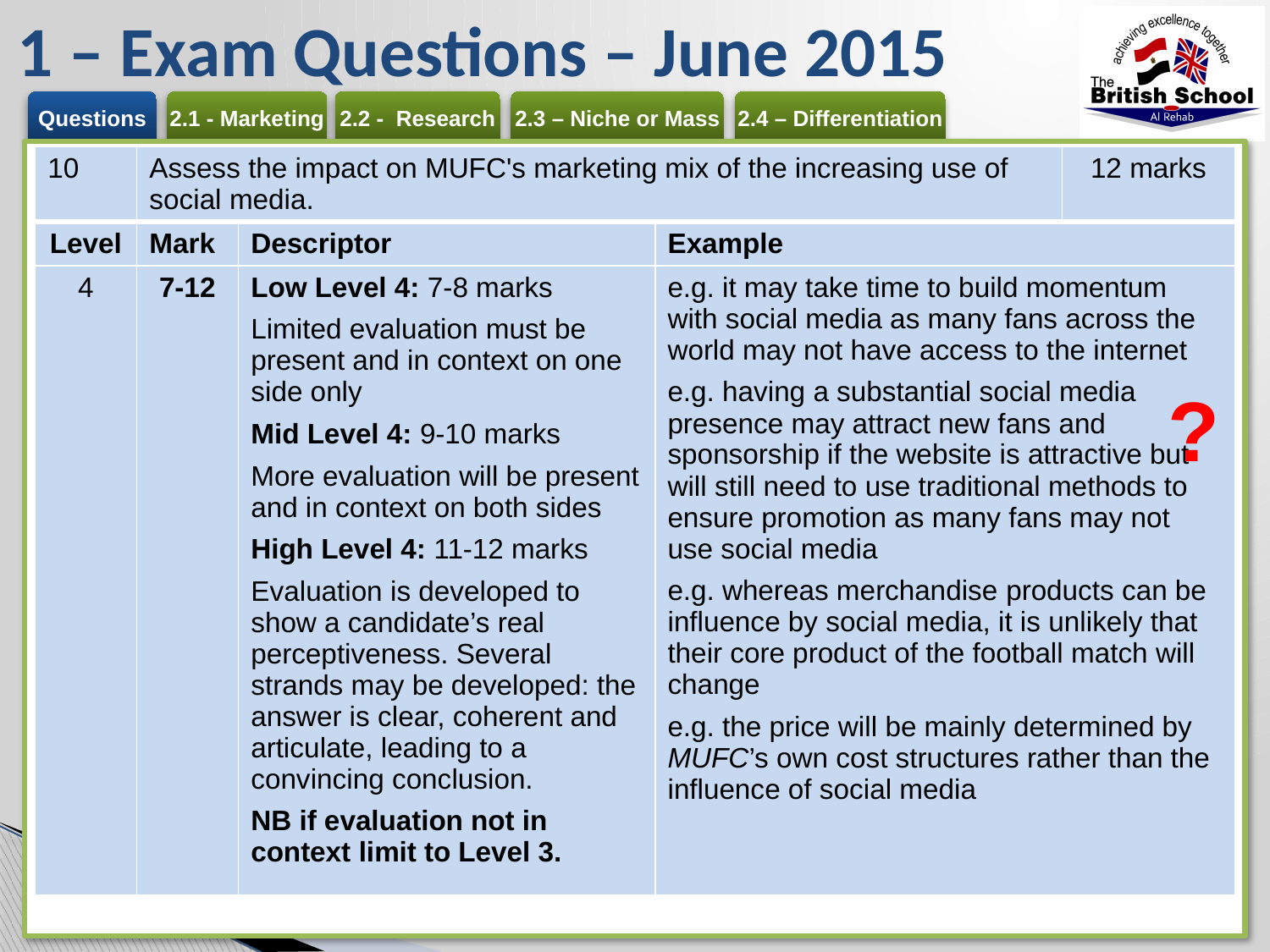

# 1 – Exam Questions – June 2015
| 10 | Assess the impact on MUFC's marketing mix of the increasing use of social media. |  |  | 12 marks |
| --- | --- | --- | --- | --- |
| Level | Mark | Descriptor | Example |  |
| 4 | 7-12 | Low Level 4: 7-8 marks Limited evaluation must be present and in context on one side only Mid Level 4: 9-10 marks More evaluation will be present and in context on both sides High Level 4: 11-12 marks Evaluation is developed to show a candidate’s real perceptiveness. Several strands may be developed: the answer is clear, coherent and articulate, leading to a convincing conclusion. NB if evaluation not in context limit to Level 3. | e.g. it may take time to build momentum with social media as many fans across the world may not have access to the internet e.g. having a substantial social media presence may attract new fans and sponsorship if the website is attractive but will still need to use traditional methods to ensure promotion as many fans may not use social media e.g. whereas merchandise products can be influence by social media, it is unlikely that their core product of the football match will change e.g. the price will be mainly determined by MUFC’s own cost structures rather than the influence of social media |  |
?